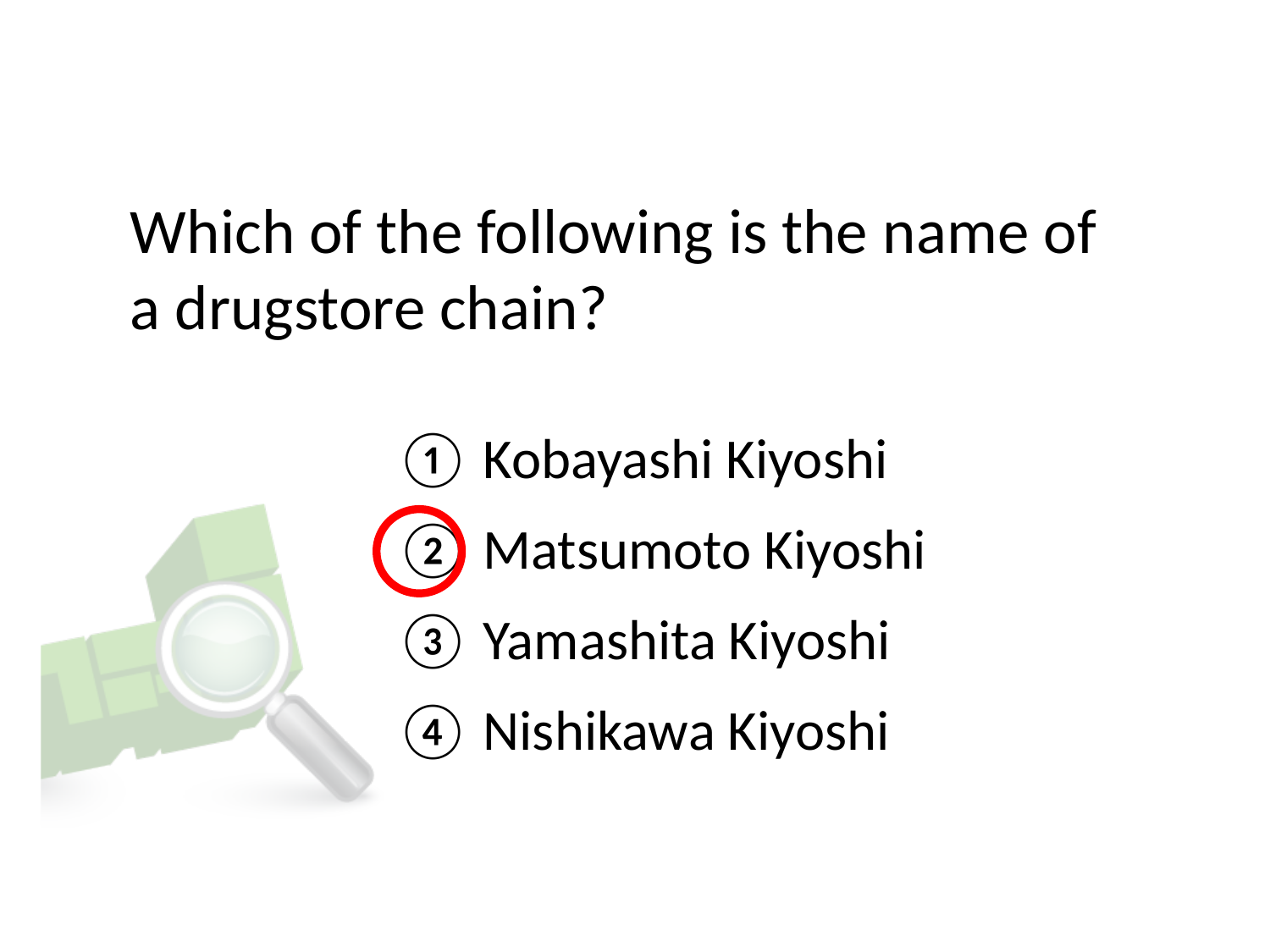

# Which of the following is the name of a drugstore chain?
① Kobayashi Kiyoshi
② Matsumoto Kiyoshi
③ Yamashita Kiyoshi
④ Nishikawa Kiyoshi